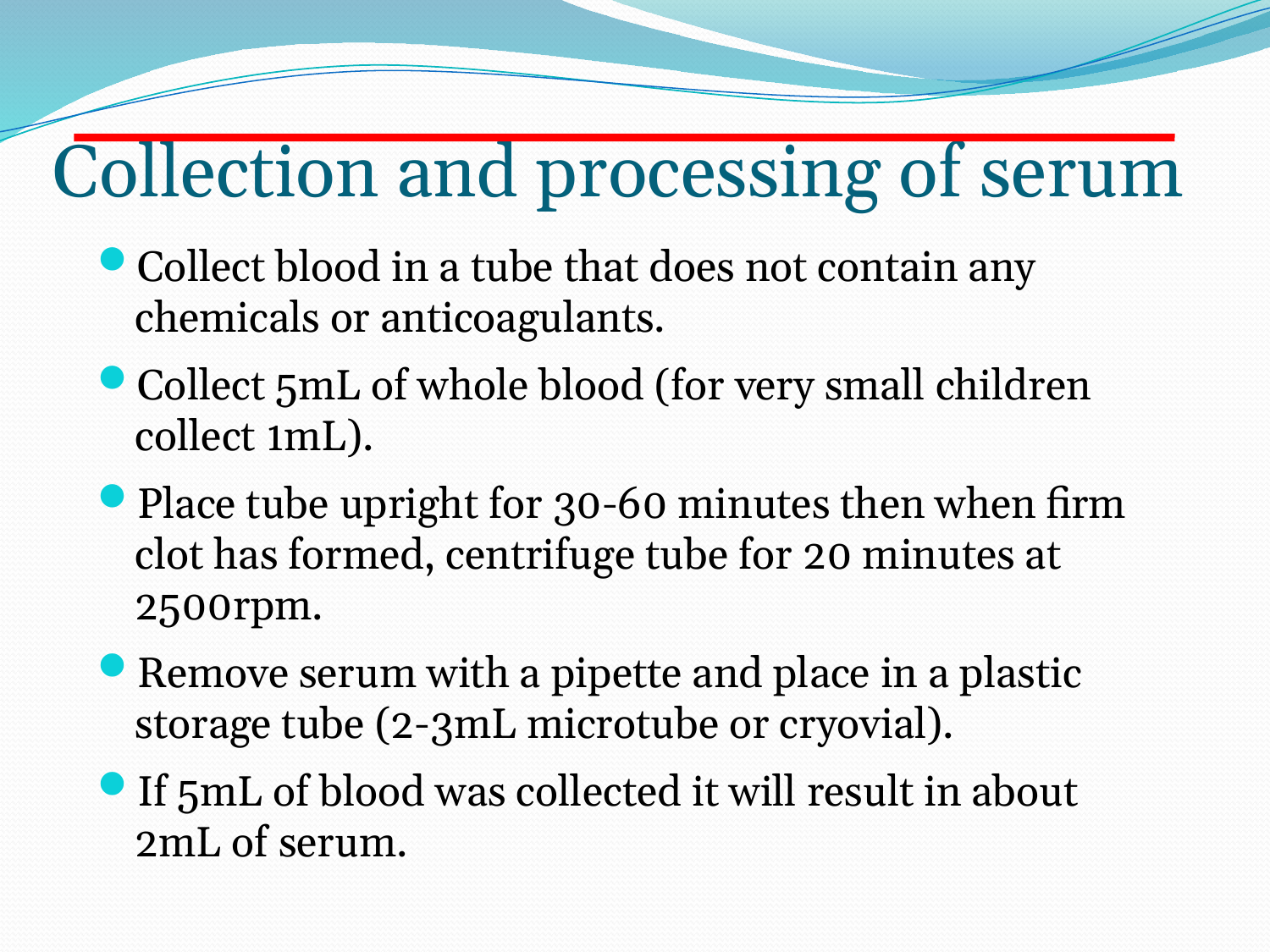

# Collection and processing of serum

Collect blood in a tube that does not contain any chemicals or anticoagulants.
Collect 5mL of whole blood (for very small children collect 1mL).
Place tube upright for 30-60 minutes then when firm clot has formed, centrifuge tube for 20 minutes at 2500rpm.
Remove serum with a pipette and place in a plastic storage tube (2-3mL microtube or cryovial).
If 5mL of blood was collected it will result in about 2mL of serum.